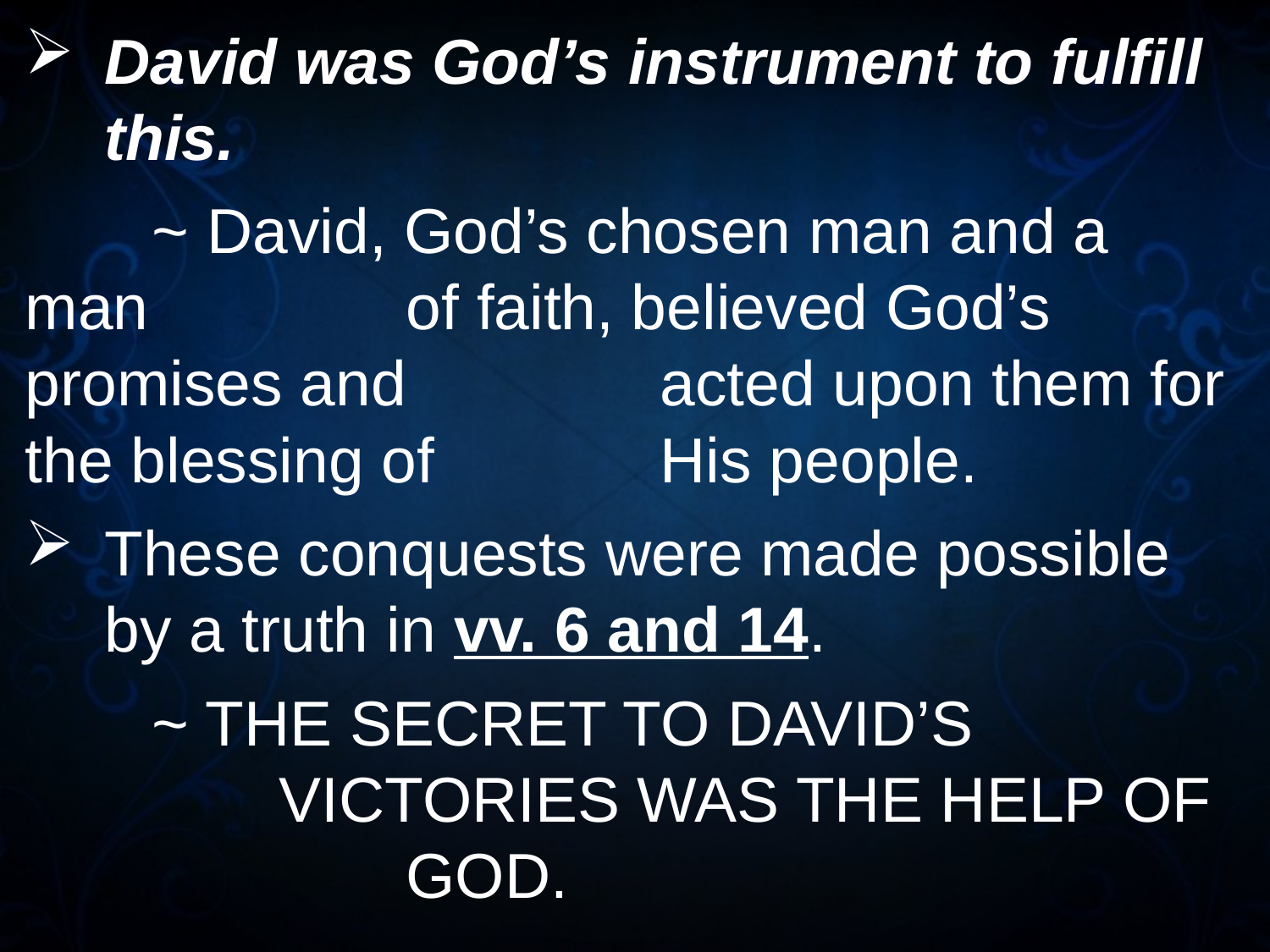

David was God’s instrument to fulfill this.
	~ David, God’s chosen man and a man 		of faith, believed God’s promises and 		acted upon them for the blessing of 		His people.
These conquests were made possible by a truth in vv. 6 and 14.
	~ THE SECRET TO DAVID’S 				VICTORIES WAS THE HELP OF 			GOD.